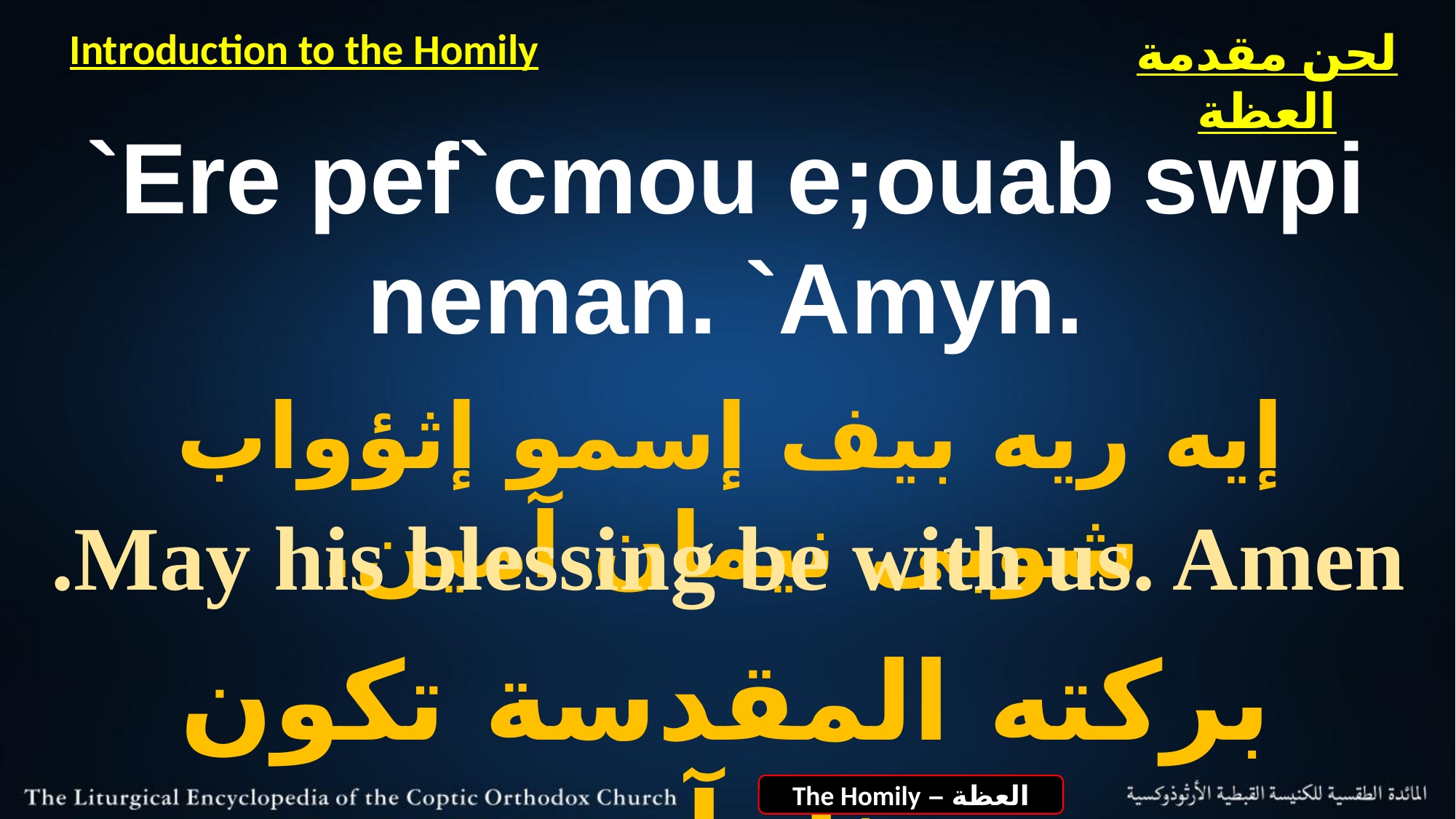

Introduction to the Homily
لحن مقدمة العظة
`Ere pef`cmou e;ouab swpi neman. `Amyn.
إيه ريه بيف إسمو إثؤواب شوبى نيمان آمين.
May his blessing be with us. Amen.
بركته المقدسة تكون معنا. آمين.
العظة – The Homily